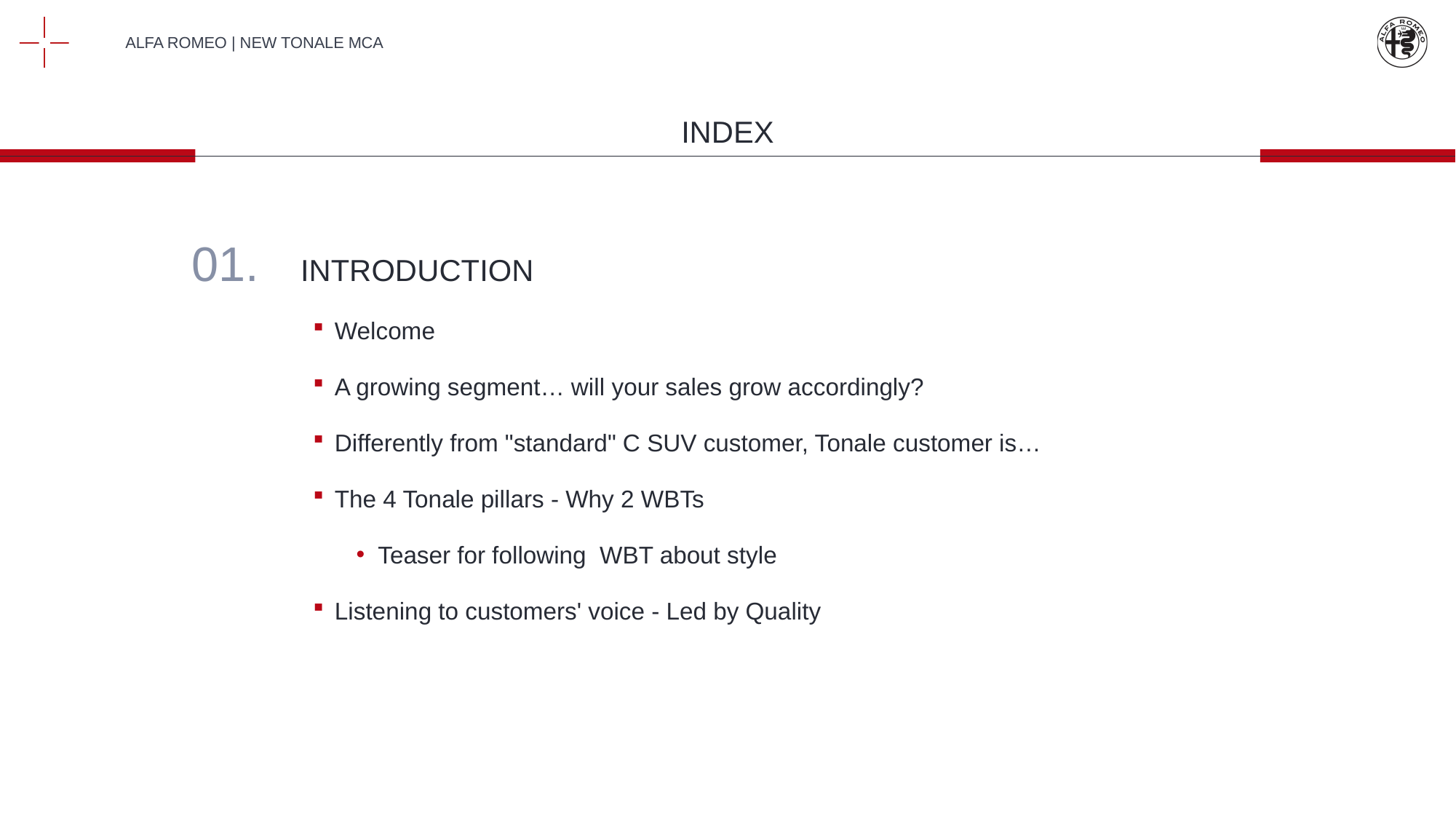

INDEX

01.	Introduction
Welcome
A growing segment… will your sales grow accordingly?
Differently from "standard" C SUV customer, Tonale customer is…
The 4 Tonale pillars - Why 2 WBTs
Teaser for following  WBT about style
Listening to customers' voice - Led by Quality